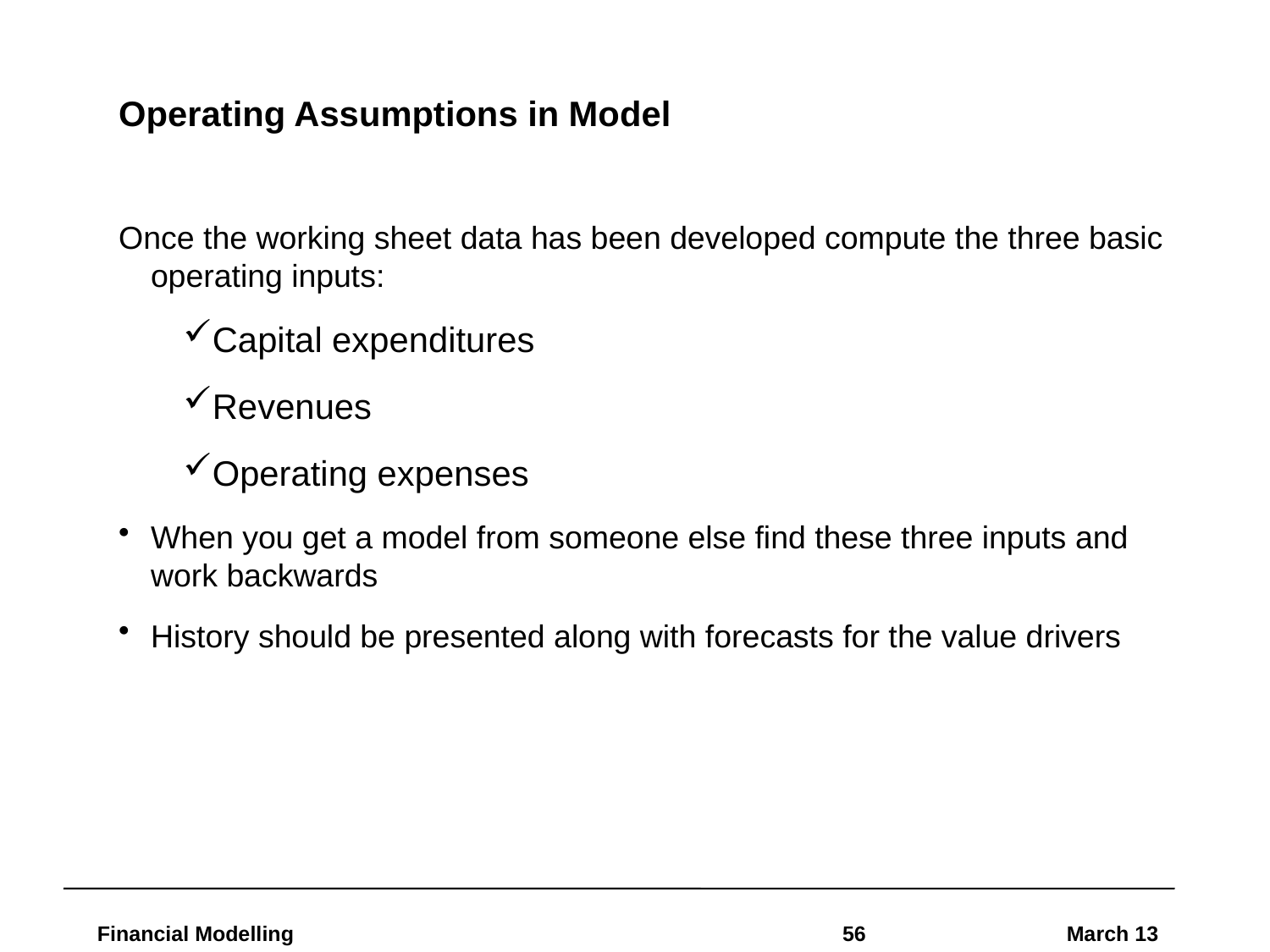

# Operating Assumptions in Model
Once the working sheet data has been developed compute the three basic operating inputs:
Capital expenditures
Revenues
Operating expenses
When you get a model from someone else find these three inputs and work backwards
History should be presented along with forecasts for the value drivers